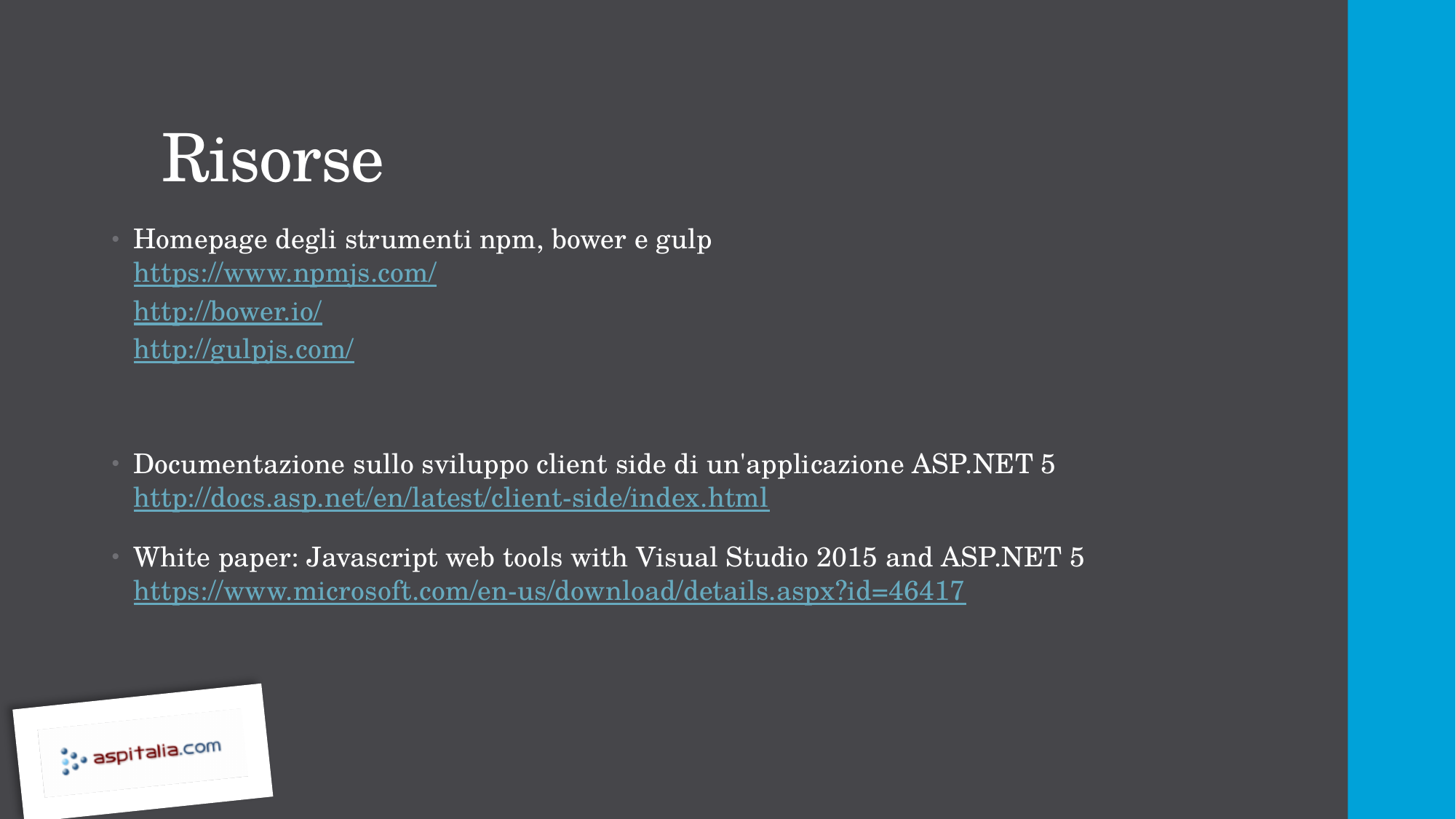

# Risorse
Homepage degli strumenti npm, bower e gulp
https://www.npmjs.com/
http://bower.io/
http://gulpjs.com/

Documentazione sullo sviluppo client side di un'applicazione ASP.NET 5
http://docs.asp.net/en/latest/client-side/index.html
White paper: Javascript web tools with Visual Studio 2015 and ASP.NET 5
https://www.microsoft.com/en-us/download/details.aspx?id=46417